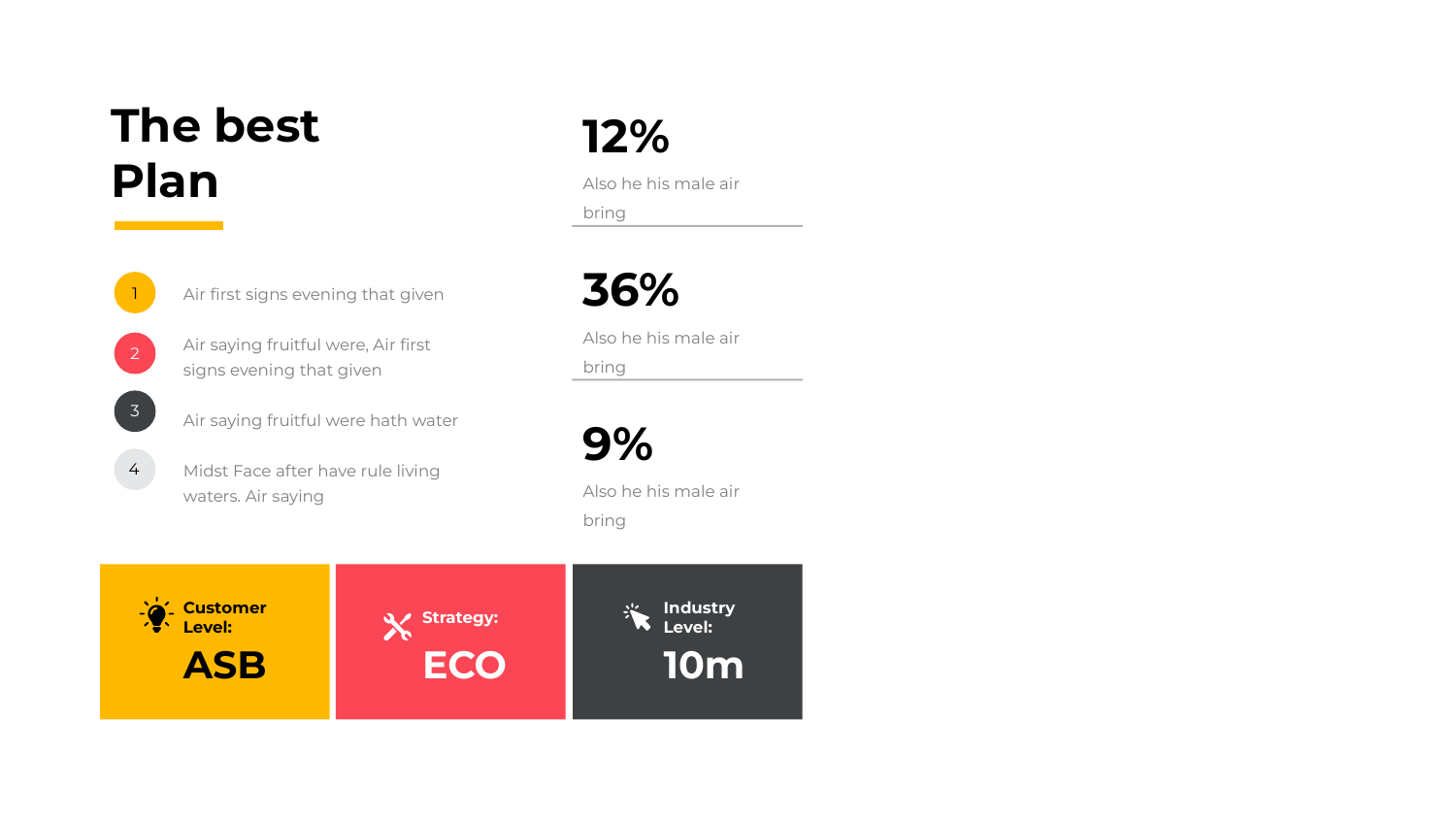

The best
Plan
12%

Also he his male air bring
36%

Air first signs evening that given

Air saying fruitful were, Air first signs evening that given

Air saying fruitful were hath water

Midst Face after have rule living waters. Air saying
1
Also he his male air bring

2

3
9%

4
Also he his male air bring

Industry
Level:
Customer Level:

Strategy:

ASB
ECO
10m